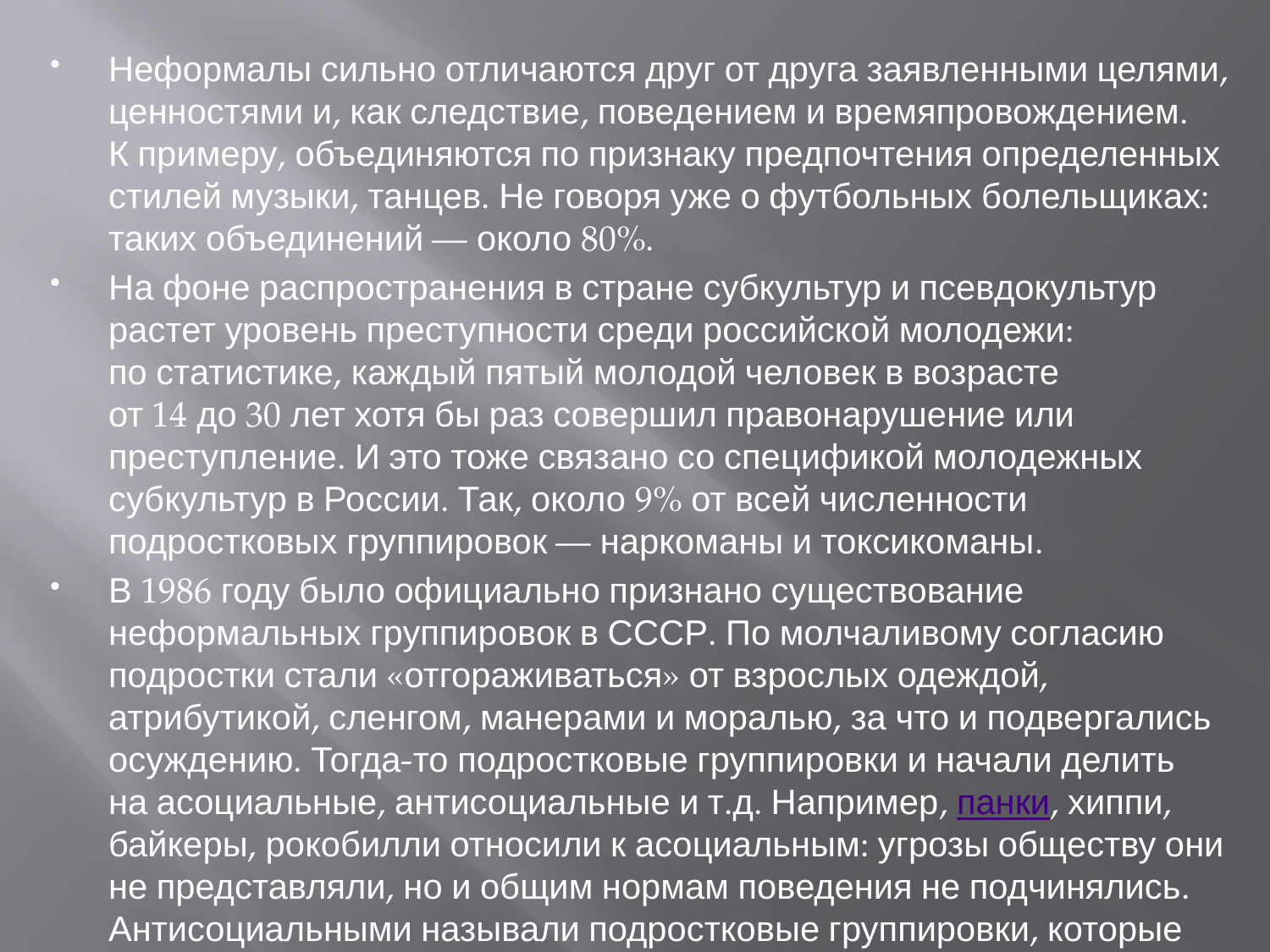

Неформалы сильно отличаются друг от друга заявленными целями, ценностями и, как следствие, поведением и времяпровождением. К примеру, объединяются по признаку предпочтения определенных стилей музыки, танцев. Не говоря уже о футбольных болельщиках: таких объединений — около 80%.
На фоне распространения в стране субкультур и псевдокультур растет уровень преступности среди российской молодежи: по статистике, каждый пятый молодой человек в возрасте от 14 до 30 лет хотя бы раз совершил правонарушение или преступление. И это тоже связано со спецификой молодежных субкультур в России. Так, около 9% от всей численности подростковых группировок — наркоманы и токсикоманы.
В 1986 году было официально признано существование неформальных группировок в СССР. По молчаливому согласию подростки стали «отгораживаться» от взрослых одеждой, атрибутикой, сленгом, манерами и моралью, за что и подвергались осуждению. Тогда-то подростковые группировки и начали делить на асоциальные, антисоциальные и т.д. Например, панки, хиппи, байкеры, рокобилли относили к асоциальным: угрозы обществу они не представляли, но и общим нормам поведения не подчинялись. Антисоциальными называли подростковые группировки, которые носили агрессивный характер, утверждаясь за счет других.